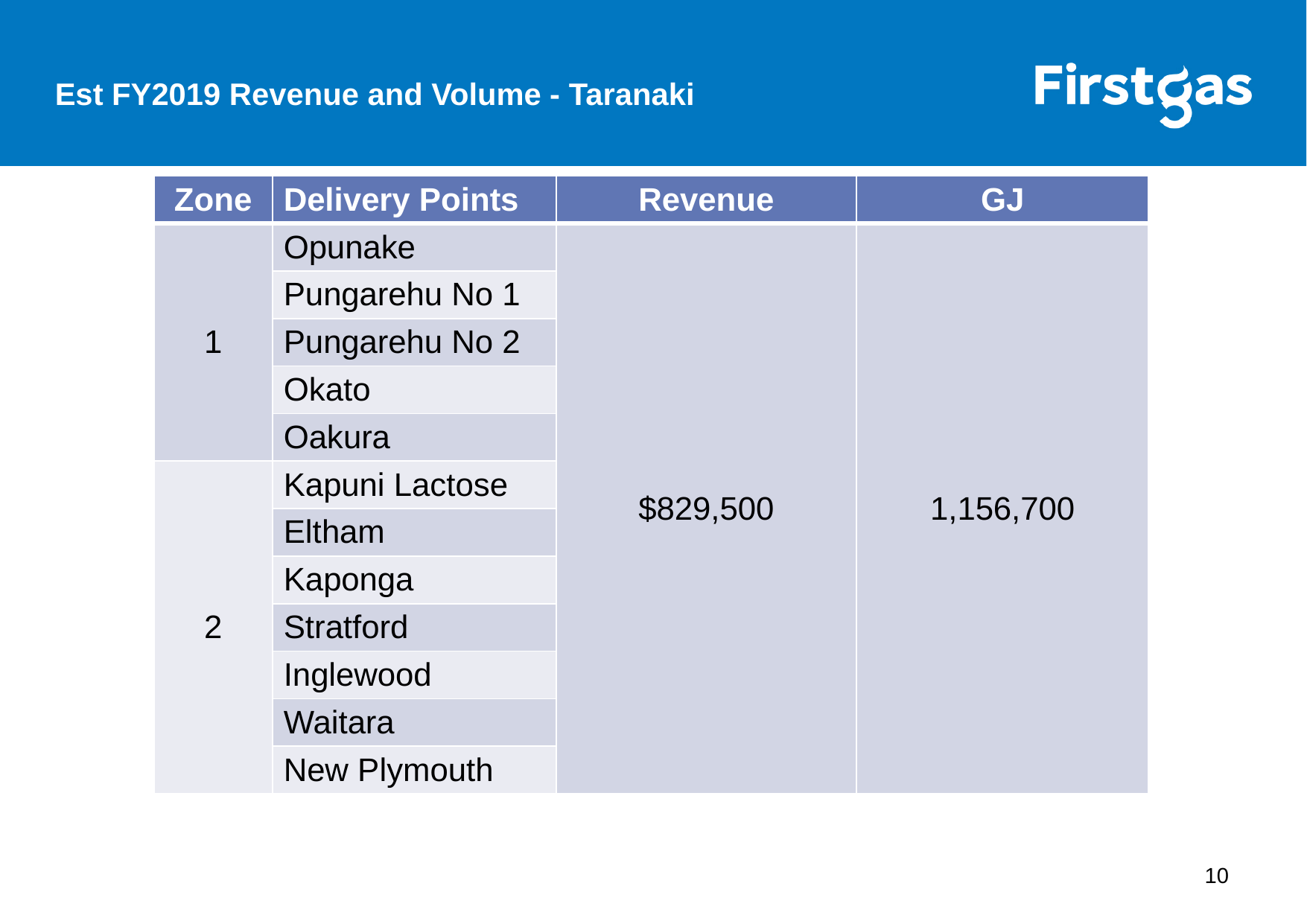

Est FY2019 Revenue and Volume - Taranaki
| Zone | Delivery Points | Revenue | GJ |
| --- | --- | --- | --- |
| 1 | Opunake | $829,500 | 1,156,700 |
|  | Pungarehu No 1 |  |  |
|  | Pungarehu No 2 |  |  |
|  | Okato |  |  |
|  | Oakura |  |  |
| 2 | Kapuni Lactose |  |  |
|  | Eltham |  |  |
|  | Kaponga |  |  |
|  | Stratford |  |  |
|  | Inglewood |  |  |
|  | Waitara |  |  |
|  | New Plymouth |  |  |
10